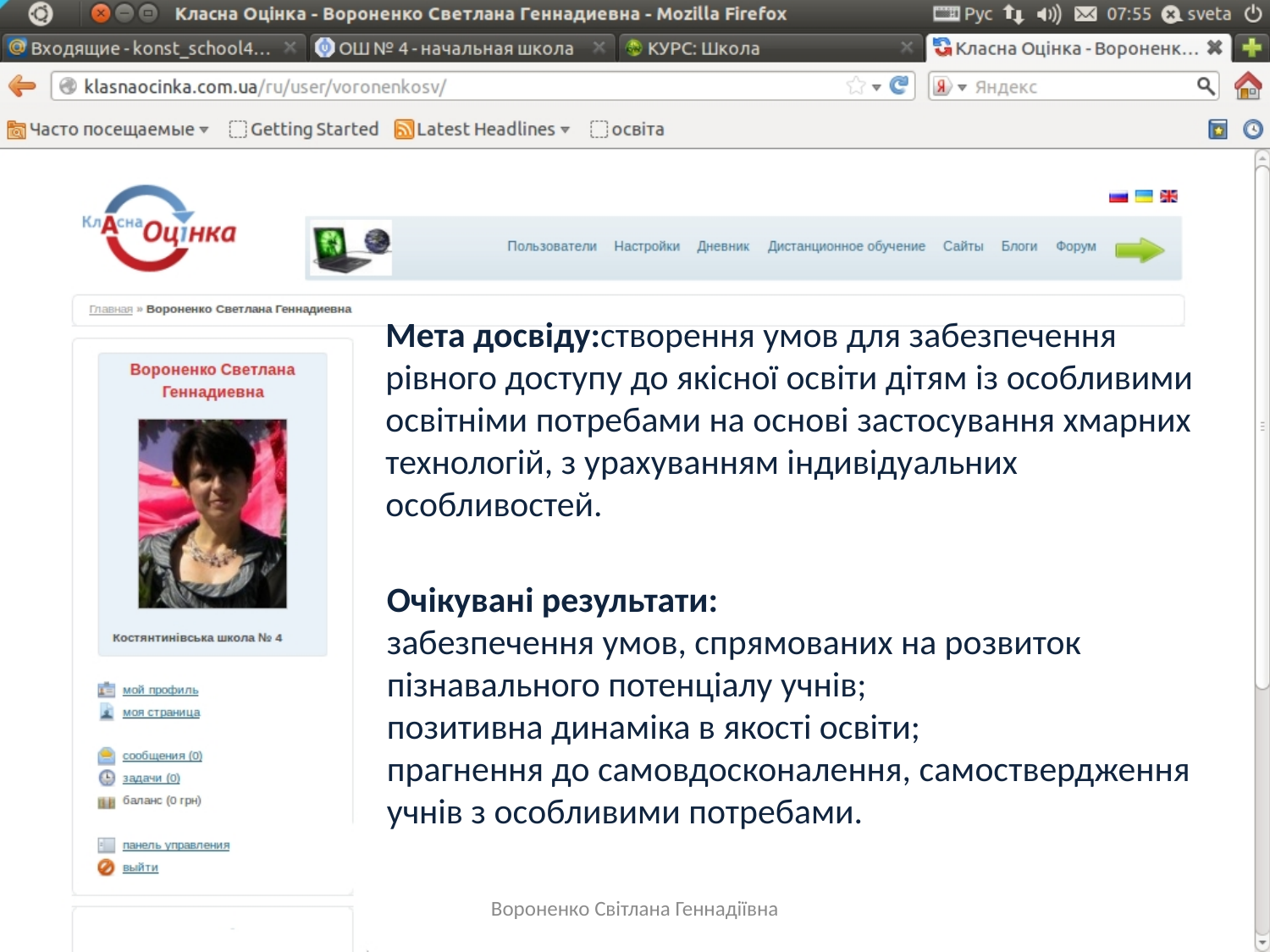

Мета досвіду:створення умов для забезпечення рівного доступу до якісної освіти дітям із особливими освітніми потребами на основі застосування хмарних технологій, з урахуванням індивідуальних особливостей.

Очікувані результати:
забезпечення умов, спрямованих на розвиток пізнавального потенціалу учнів;
позитивна динаміка в якості освіти;
прагнення до самовдосконалення, самоствердження учнів з особливими потребами.

Вороненко Світлана Геннадіївна